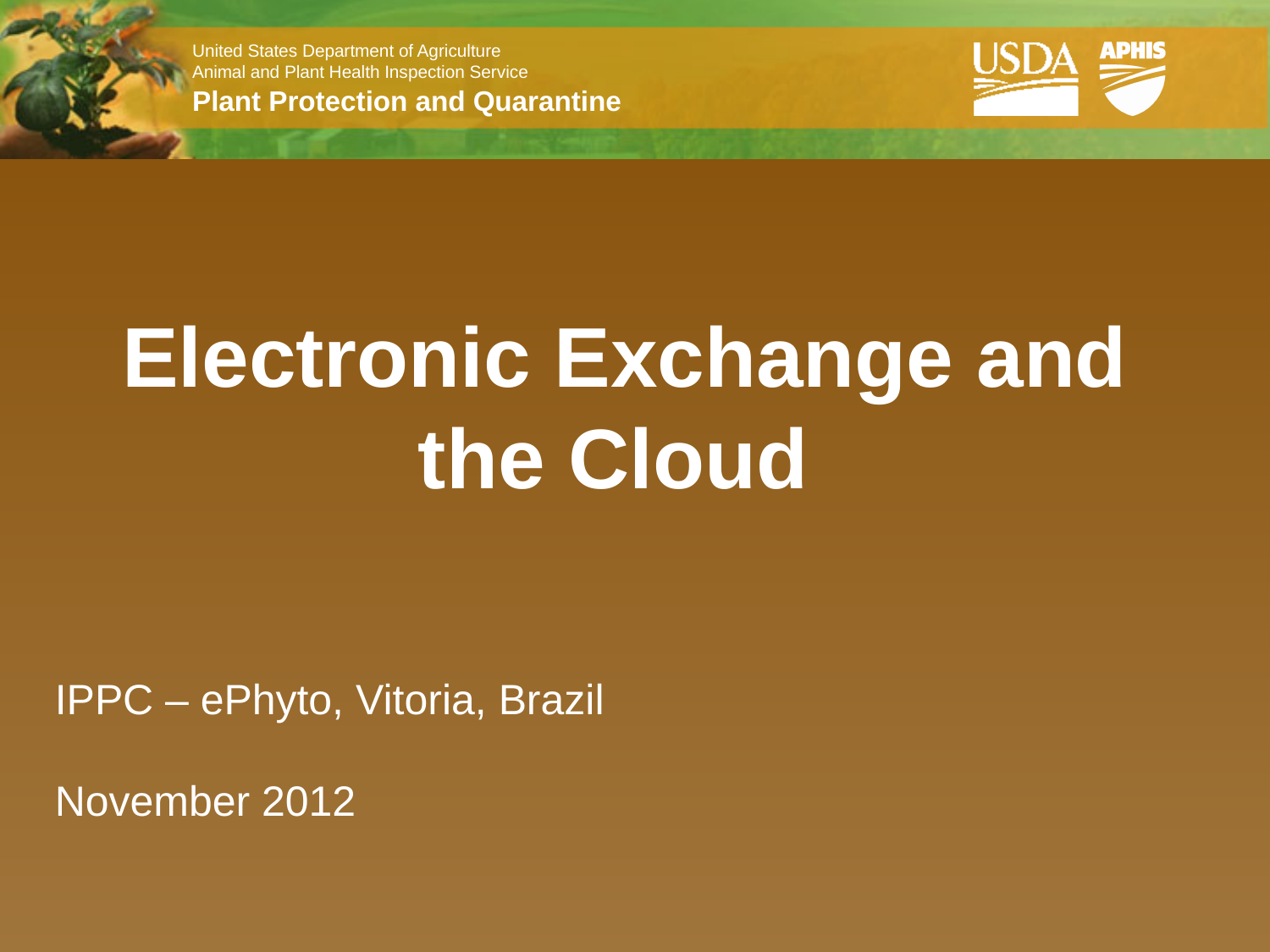

#
Electronic Exchange and the Cloud

IPPC – ePhyto, Vitoria, Brazil

November 2012